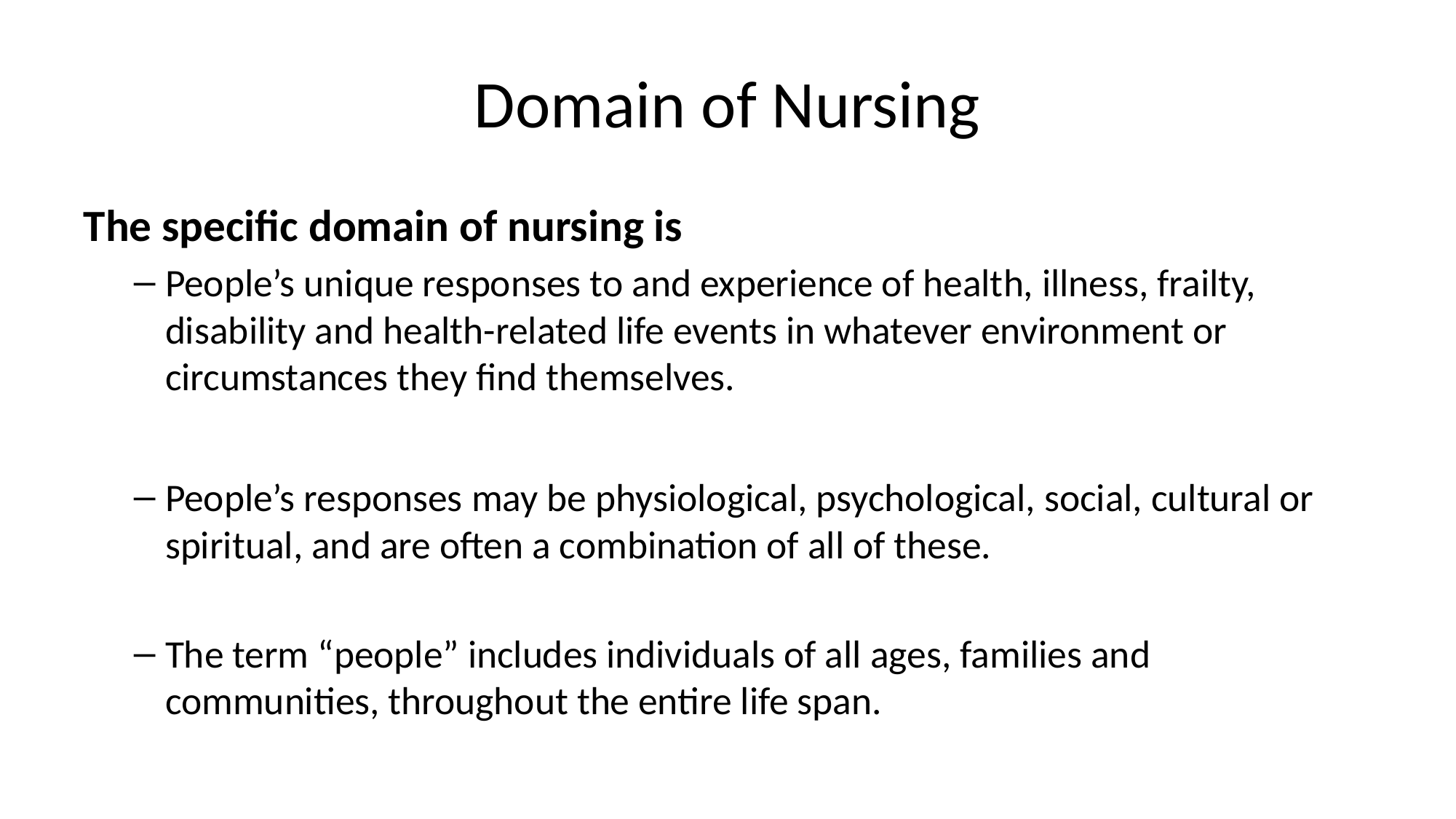

# Domain of Nursing
The specific domain of nursing is
People’s unique responses to and experience of health, illness, frailty, disability and health-related life events in whatever environment or circumstances they find themselves.

People’s responses may be physiological, psychological, social, cultural or spiritual, and are often a combination of all of these.

The term “people” includes individuals of all ages, families and communities, throughout the entire life span.